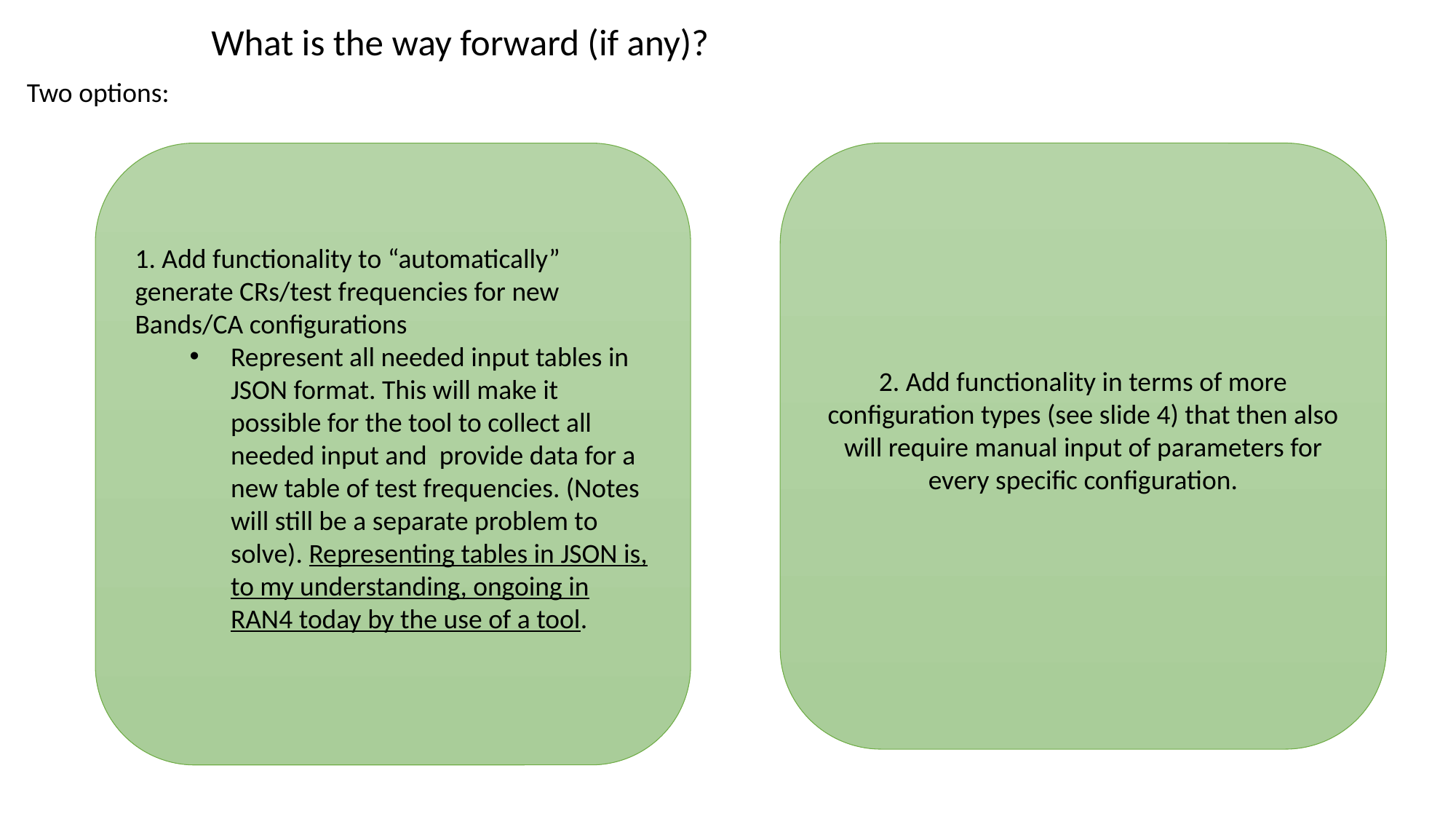

# What is the way forward (if any)?
Two options:
2. Add functionality in terms of more configuration types (see slide 4) that then also will require manual input of parameters for every specific configuration.

1. Add functionality to “automatically” generate CRs/test frequencies for new Bands/CA configurations
Represent all needed input tables in JSON format. This will make it possible for the tool to collect all needed input and  provide data for a new table of test frequencies. (Notes will still be a separate problem to solve). Representing tables in JSON is, to my understanding, ongoing in RAN4 today by the use of a tool.